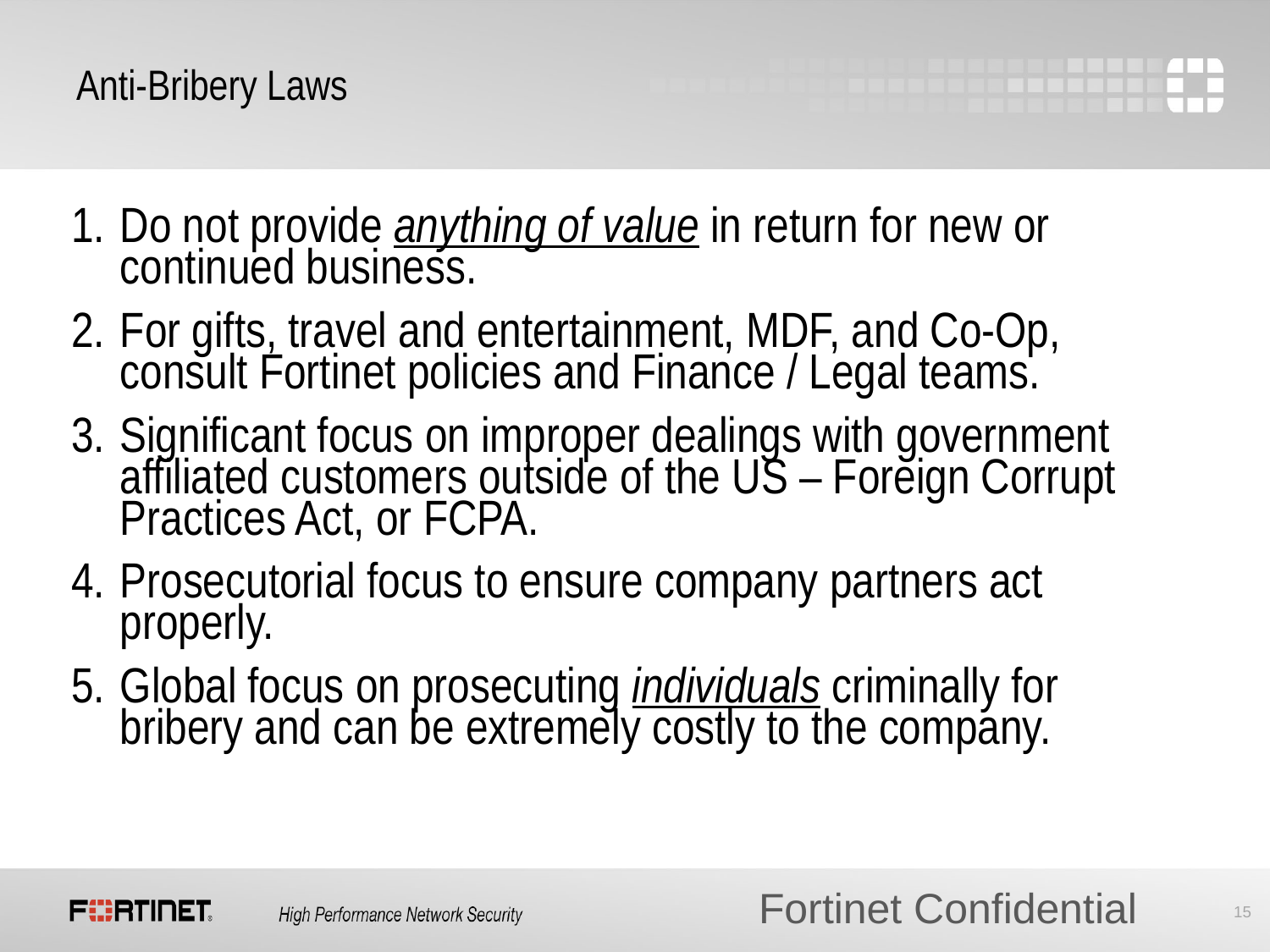

# Anti-Bribery Laws
Do not provide anything of value in return for new or continued business.
For gifts, travel and entertainment, MDF, and Co-Op, consult Fortinet policies and Finance / Legal teams.
Significant focus on improper dealings with government affiliated customers outside of the US – Foreign Corrupt Practices Act, or FCPA.
Prosecutorial focus to ensure company partners act properly.
Global focus on prosecuting individuals criminally for bribery and can be extremely costly to the company.

Fortinet Confidential